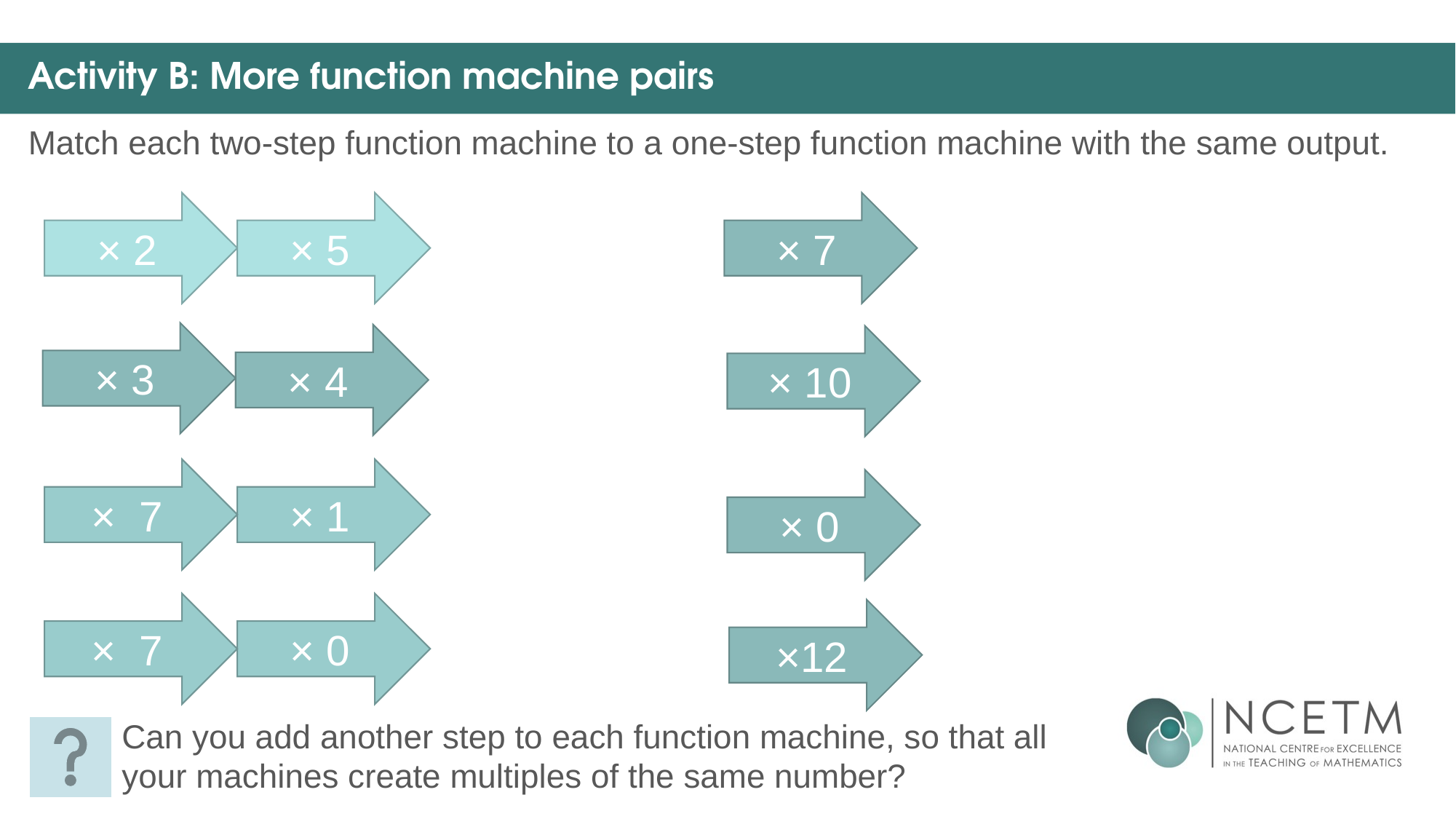

Activity B: More function machine pairs
Match each two-step function machine to a one-step function machine with the same output.
× 5
× 7
× 2
× 3
× 4
× 10
×  7
× 1
× 0
×  7
× 0
×12
Can you add another step to each function machine, so that all your machines create multiples of the same number?